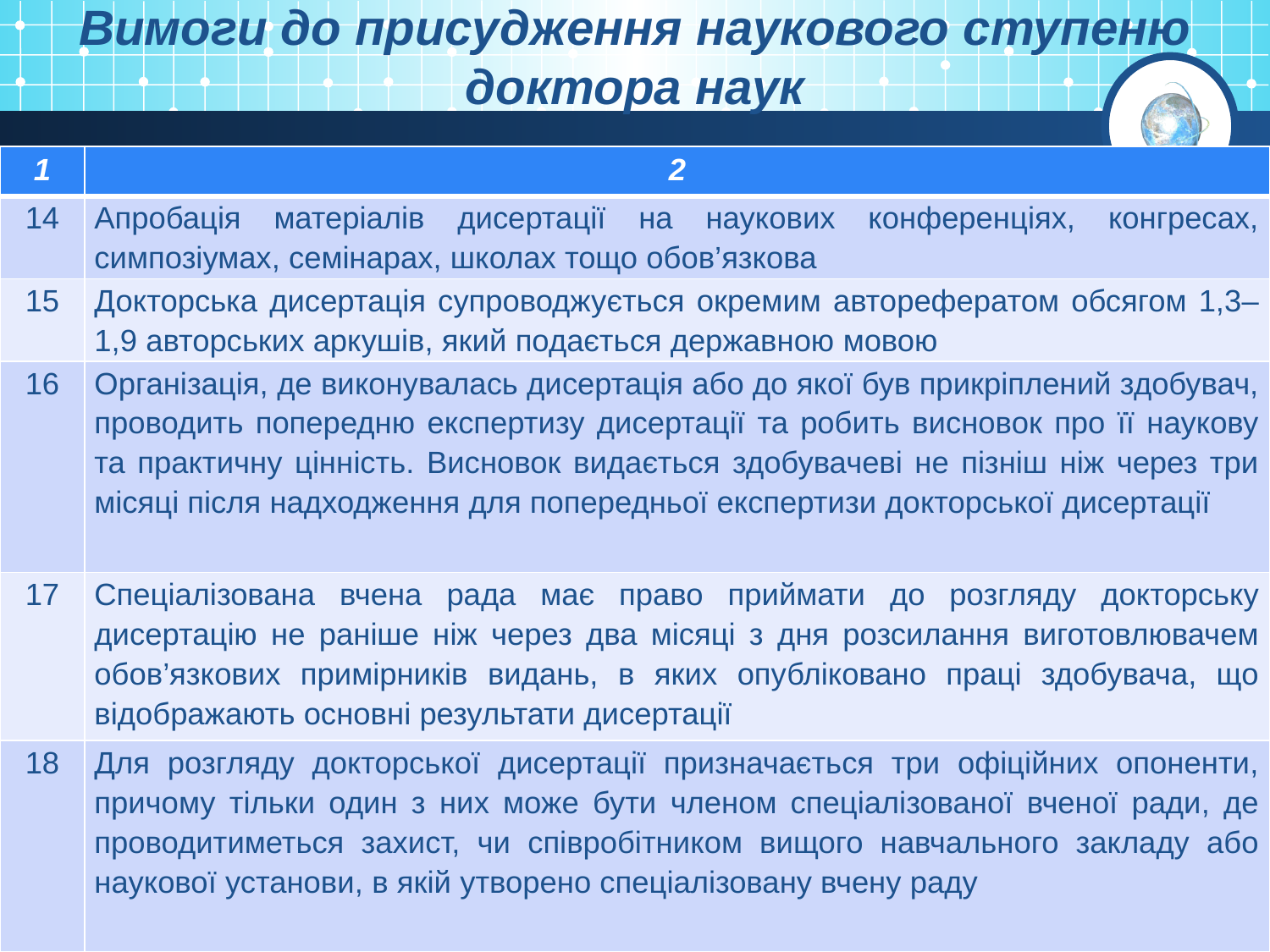

# Вимоги до присудження наукового ступеню доктора наук
| 1 | 2 |
| --- | --- |
| 14 | Апробація матеріалів дисертації на наукових конференціях, конгресах, симпозіумах, семінарах, школах тощо обов’язкова |
| 15 | Докторська дисертація супроводжується окремим авторефератом обсягом 1,3–1,9 авторських аркушів, який подається державною мовою |
| 16 | Організація, де виконувалась дисертація або до якої був прикріплений здобувач, проводить попередню експертизу дисертації та робить висновок про її наукову та практичну цінність. Висновок видається здобувачеві не пізніш ніж через три місяці після надходження для попередньої експертизи докторської дисертації |
| 17 | Спеціалізована вчена рада має право приймати до розгляду докторську дисертацію не раніше ніж через два місяці з дня розсилання виготовлювачем обов’язкових примірників видань, в яких опубліковано праці здобувача, що відображають основні результати дисертації |
| 18 | Для розгляду докторської дисертації призначається три офіційних опоненти, причому тільки один з них може бути членом спеціалізованої вченої ради, де проводитиметься захист, чи співробітником вищого навчального закладу або наукової установи, в якій утворено спеціалізовану вчену раду |